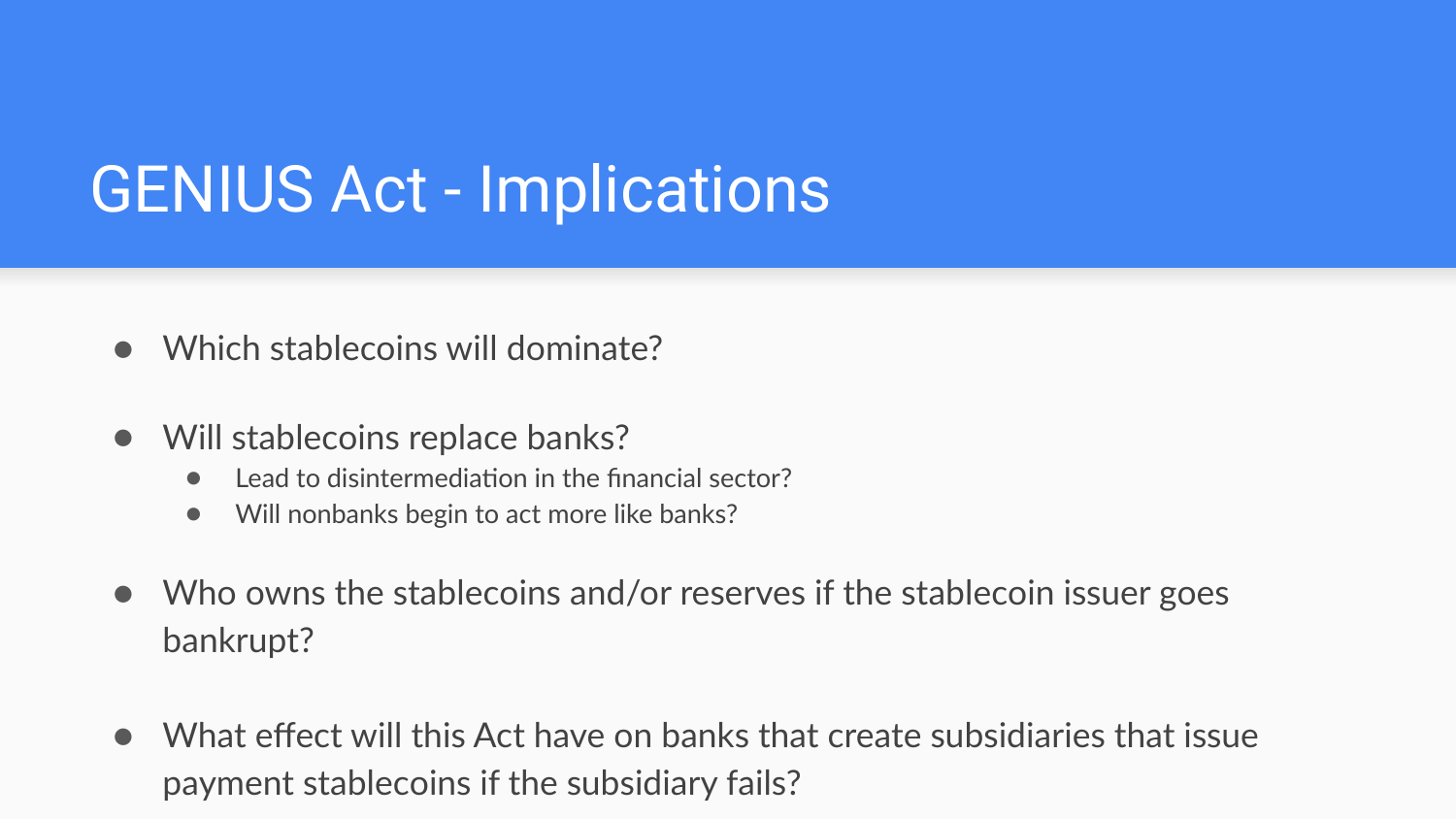

# GENIUS Act - Implications
Which stablecoins will dominate?
Will stablecoins replace banks?
Lead to disintermediation in the financial sector?
Will nonbanks begin to act more like banks?
Who owns the stablecoins and/or reserves if the stablecoin issuer goes bankrupt?
What effect will this Act have on banks that create subsidiaries that issue payment stablecoins if the subsidiary fails?